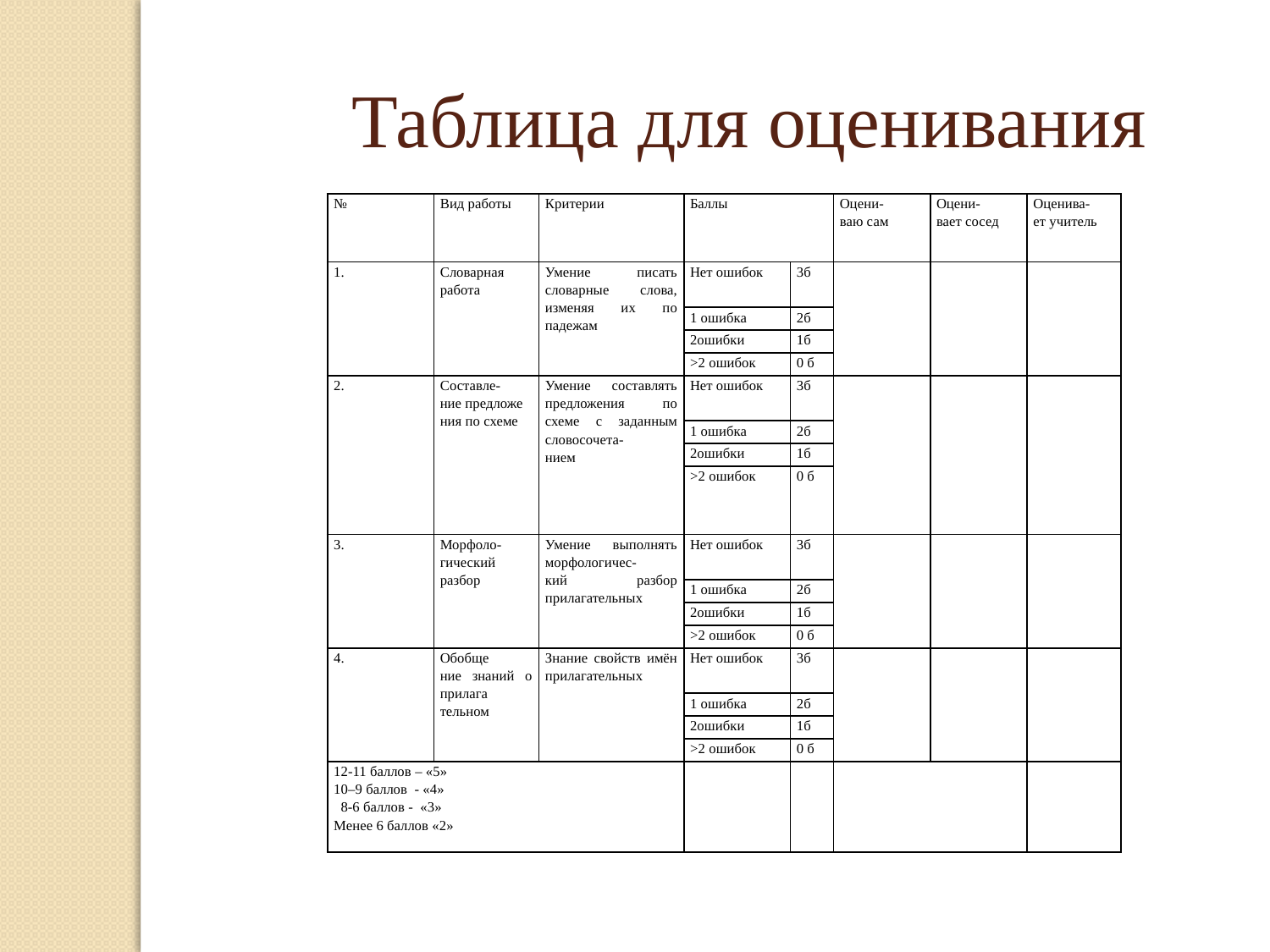

Таблица для оценивания
| № | Вид работы | Критерии | Баллы |  | Оцени- ваю сам | Оцени- вает сосед | Оценива- ет учитель |
| --- | --- | --- | --- | --- | --- | --- | --- |
| 1. | Словарная работа | Умение писать словарные слова, изменяя их по падежам | Нет ошибок | 3б |  |  |  |
|  |  |  | 1 ошибка | 2б |  |  |  |
|  |  |  | 2ошибки | 1б |  |  |  |
|  |  |  | >2 ошибок | 0 б |  |  |  |
| 2. | Составле- ние предложе ния по схеме | Умение составлять предложения по схеме с заданным словосочета- нием | Нет ошибок | 3б |  |  |  |
|  |  |  | 1 ошибка | 2б |  |  |  |
|  |  |  | 2ошибки | 1б |  |  |  |
|  |  |  | >2 ошибок | 0 б |  |  |  |
| 3. | Морфоло- гический разбор | Умение выполнять морфологичес- кий разбор прилагательных | Нет ошибок | 3б |  |  |  |
|  |  |  | 1 ошибка | 2б |  |  |  |
|  |  |  | 2ошибки | 1б |  |  |  |
|  |  |  | >2 ошибок | 0 б |  |  |  |
| 4. | Обобще ние знаний о прилага тельном | Знание свойств имён прилагательных | Нет ошибок | 3б |  |  |  |
|  |  |  | 1 ошибка | 2б |  |  |  |
|  |  |  | 2ошибки | 1б |  |  |  |
|  |  |  | >2 ошибок | 0 б |  |  |  |
| 12-11 баллов – «5» 10–9 баллов - «4» 8-6 баллов - «3» Менее 6 баллов «2» |  |  |  |  |  |  |  |